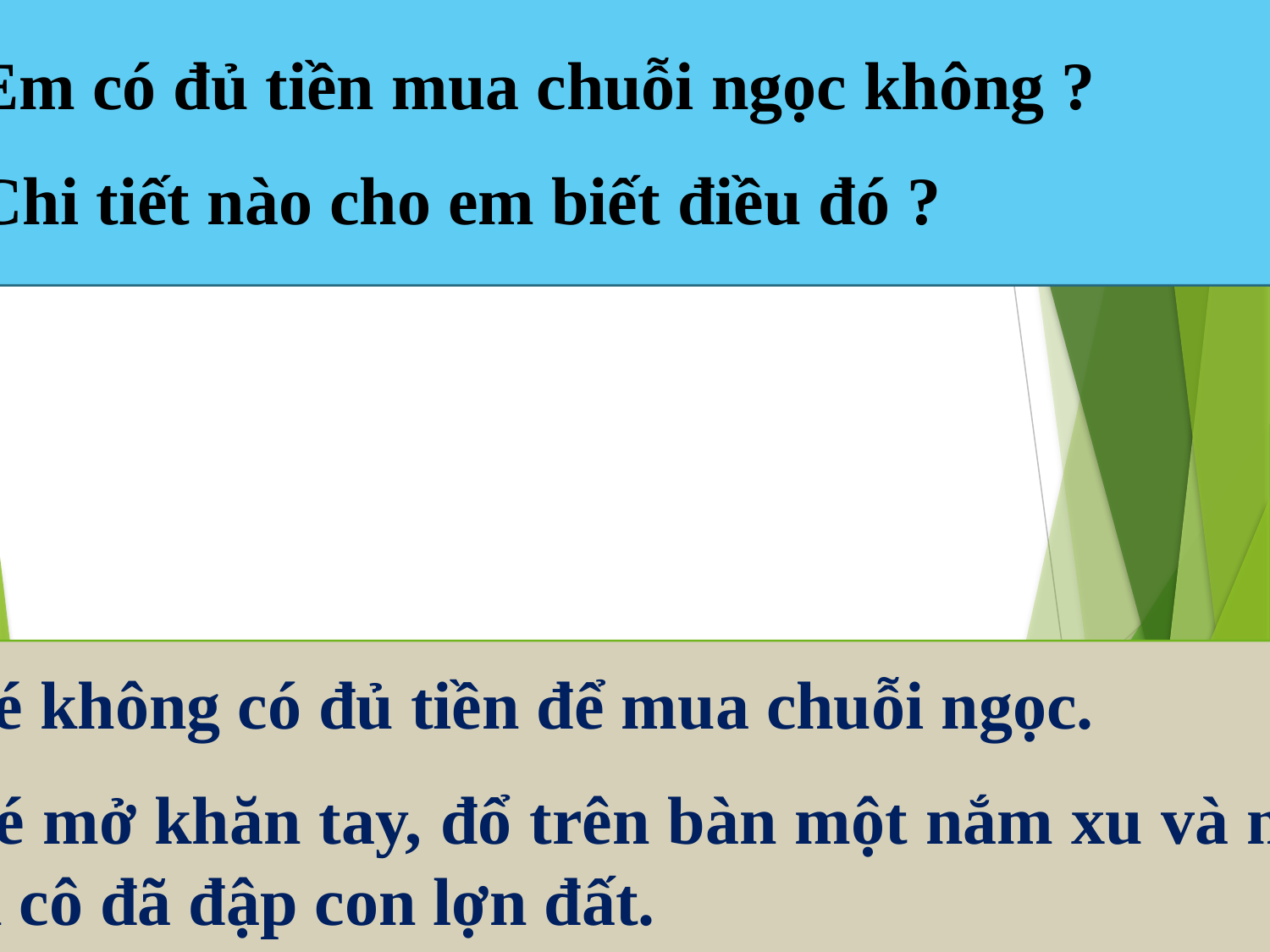

- Em có đủ tiền mua chuỗi ngọc không ?
- Chi tiết nào cho em biết điều đó ?

- Cô bé không có đủ tiền để mua chuỗi ngọc.
- Cô bé mở khăn tay, đổ trên bàn một nắm xu và nói đó là số tiền cô đã đập con lợn đất.